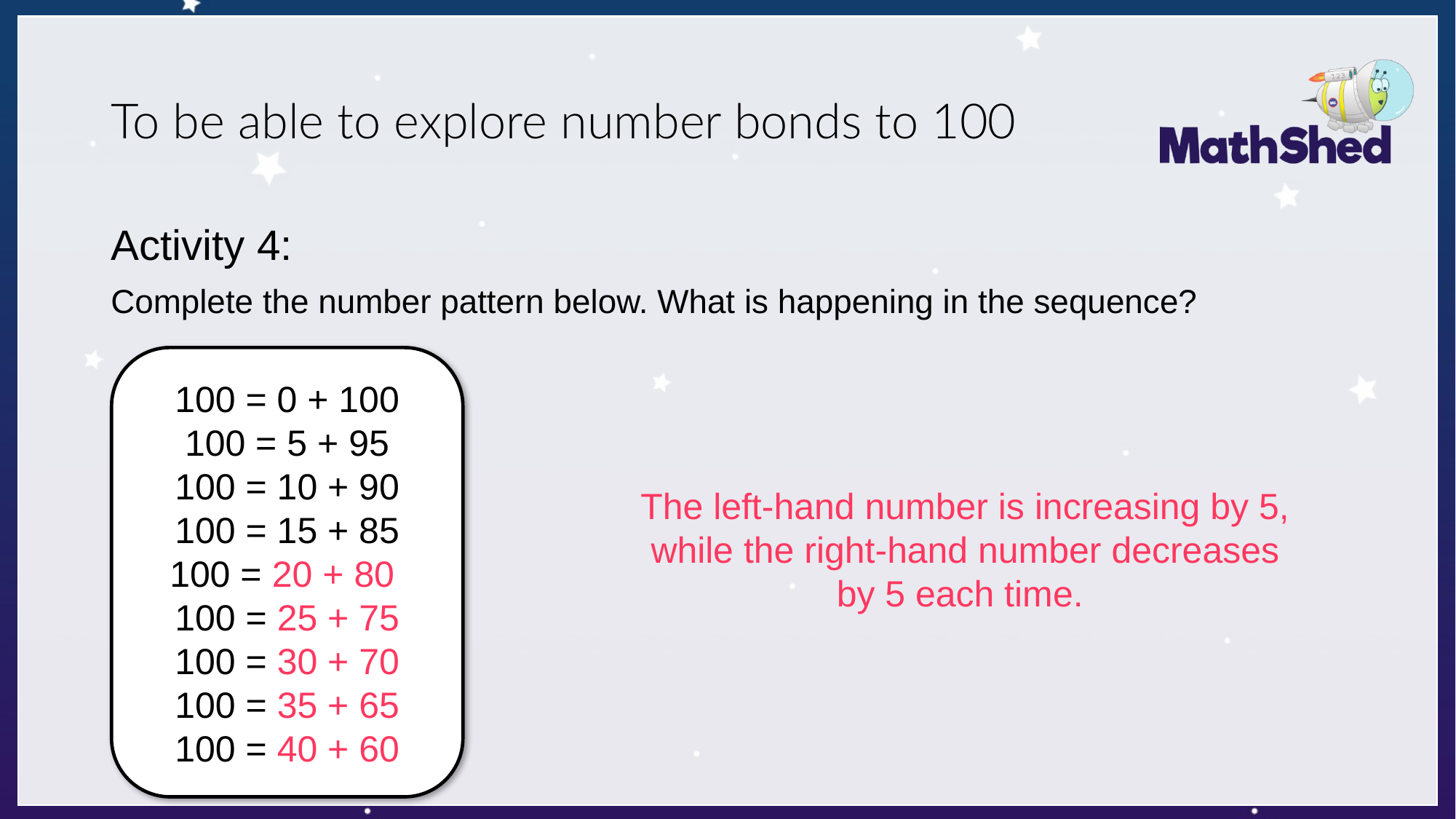

# To be able to explore number bonds to 100
Activity 4:
Complete the number pattern below. What is happening in the sequence?
100 = 0 + 100
100 = 5 + 95
100 = 10 + 90
100 = 15 + 85
100 = 20 + 80
100 = 25 + 75
100 = 30 + 70
100 = 35 + 65
100 = 40 + 60
The left-hand number is increasing by 5,
while the right-hand number decreases
by 5 each time.